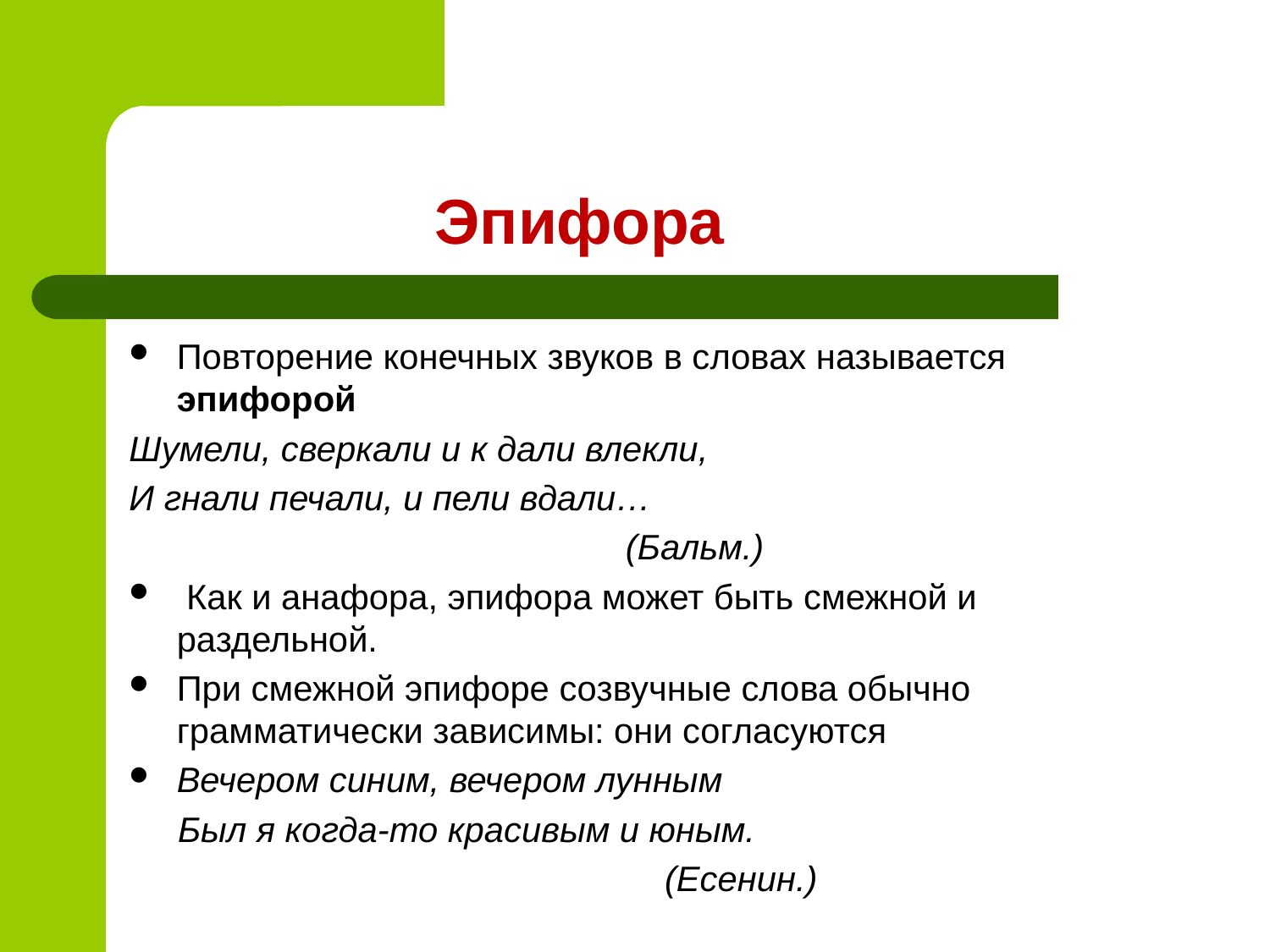

# Эпифора
Повторение конечных звуков в словах называется эпифорой
Шумели, сверкали и к дали влекли,
И гнали печали, и пели вдали…
                                                   (Бальм.)
 Как и анафора, эпифора может быть смежной и раздельной.
При смежной эпифоре созвучные слова обычно грамматически зависимы: они согласуются
Вечером синим, вечером лунным
     Был я когда-то красивым и юным.
                                                       (Есенин.)